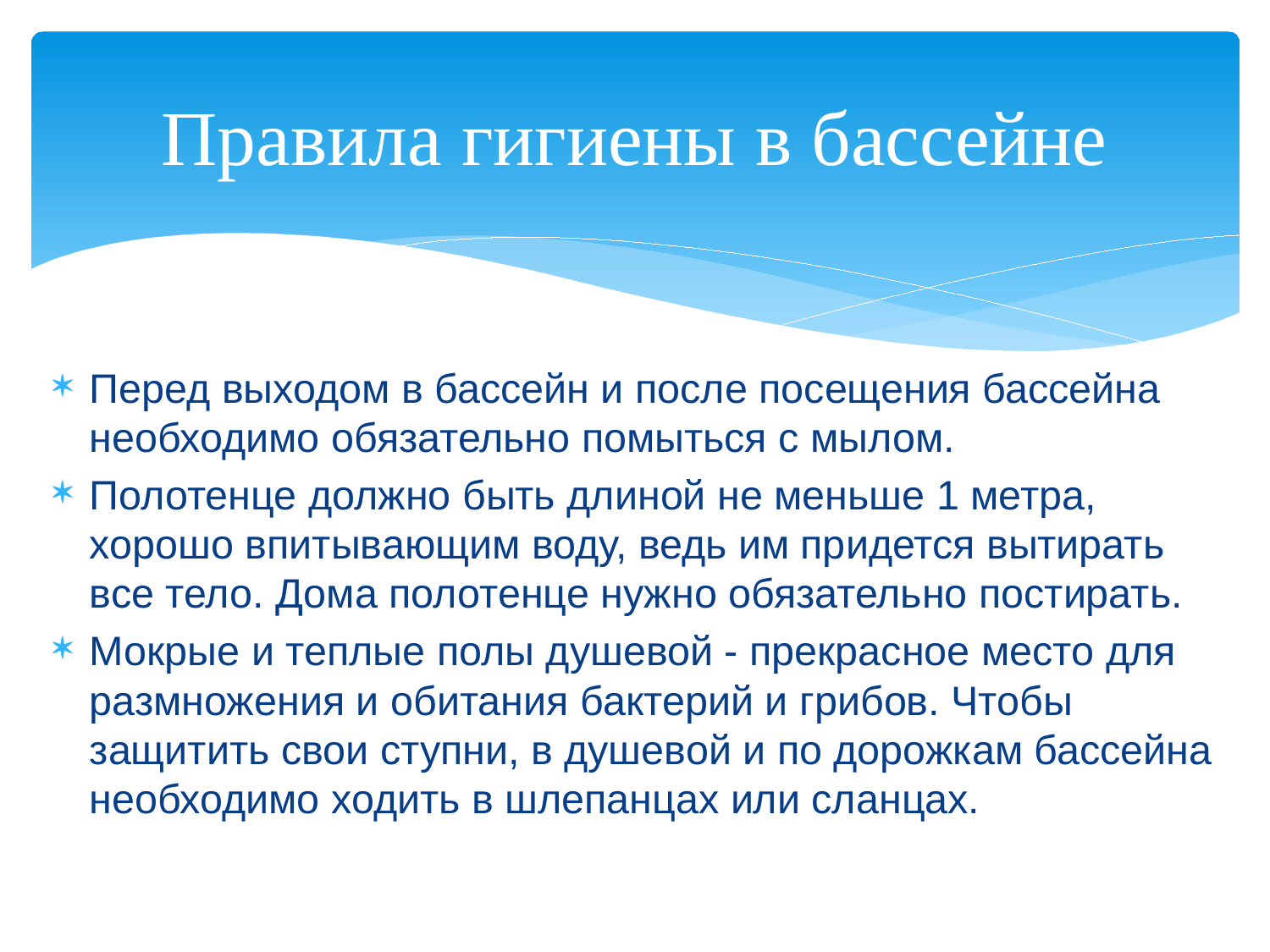

# Правила гигиены в бассейне
Перед выходом в бассейн и после посещения бассейна необходимо обязательно помыться с мылом.
Полотенце должно быть длиной не меньше 1 метра, хорошо впитывающим воду, ведь им придется вытирать все тело. Дома полотенце нужно обязательно постирать.
Мокрые и теплые полы душевой - прекрасное место для размножения и обитания бактерий и грибов. Чтобы защитить свои ступни, в душевой и по дорожкам бассейна необходимо ходить в шлепанцах или сланцах.